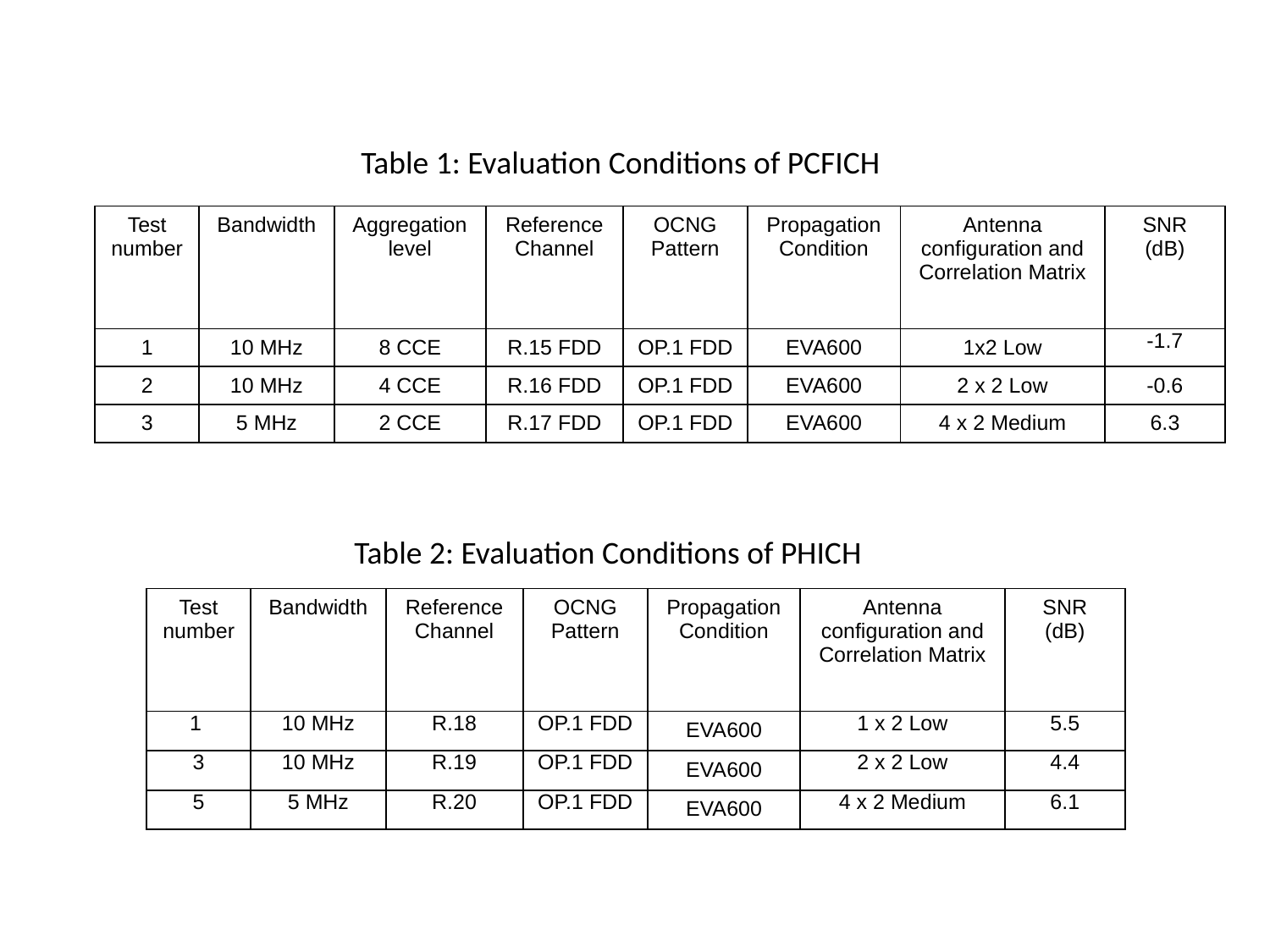

Table 1: Evaluation Conditions of PCFICH
| Test number | Bandwidth | Aggregation level | Reference Channel | OCNG Pattern | Propagation Condition | Antenna configuration and Correlation Matrix | SNR (dB) |
| --- | --- | --- | --- | --- | --- | --- | --- |
| 1 | 10 MHz | 8 CCE | R.15 FDD | OP.1 FDD | EVA600 | 1x2 Low | -1.7 |
| 2 | 10 MHz | 4 CCE | R.16 FDD | OP.1 FDD | EVA600 | 2 x 2 Low | -0.6 |
| 3 | 5 MHz | 2 CCE | R.17 FDD | OP.1 FDD | EVA600 | 4 x 2 Medium | 6.3 |
Table 2: Evaluation Conditions of PHICH
| Test number | Bandwidth | Reference Channel | OCNG Pattern | Propagation Condition | Antenna configuration and Correlation Matrix | SNR (dB) |
| --- | --- | --- | --- | --- | --- | --- |
| 1 | 10 MHz | R.18 | OP.1 FDD | EVA600 | 1 x 2 Low | 5.5 |
| 3 | 10 MHz | R.19 | OP.1 FDD | EVA600 | 2 x 2 Low | 4.4 |
| 5 | 5 MHz | R.20 | OP.1 FDD | EVA600 | 4 x 2 Medium | 6.1 |